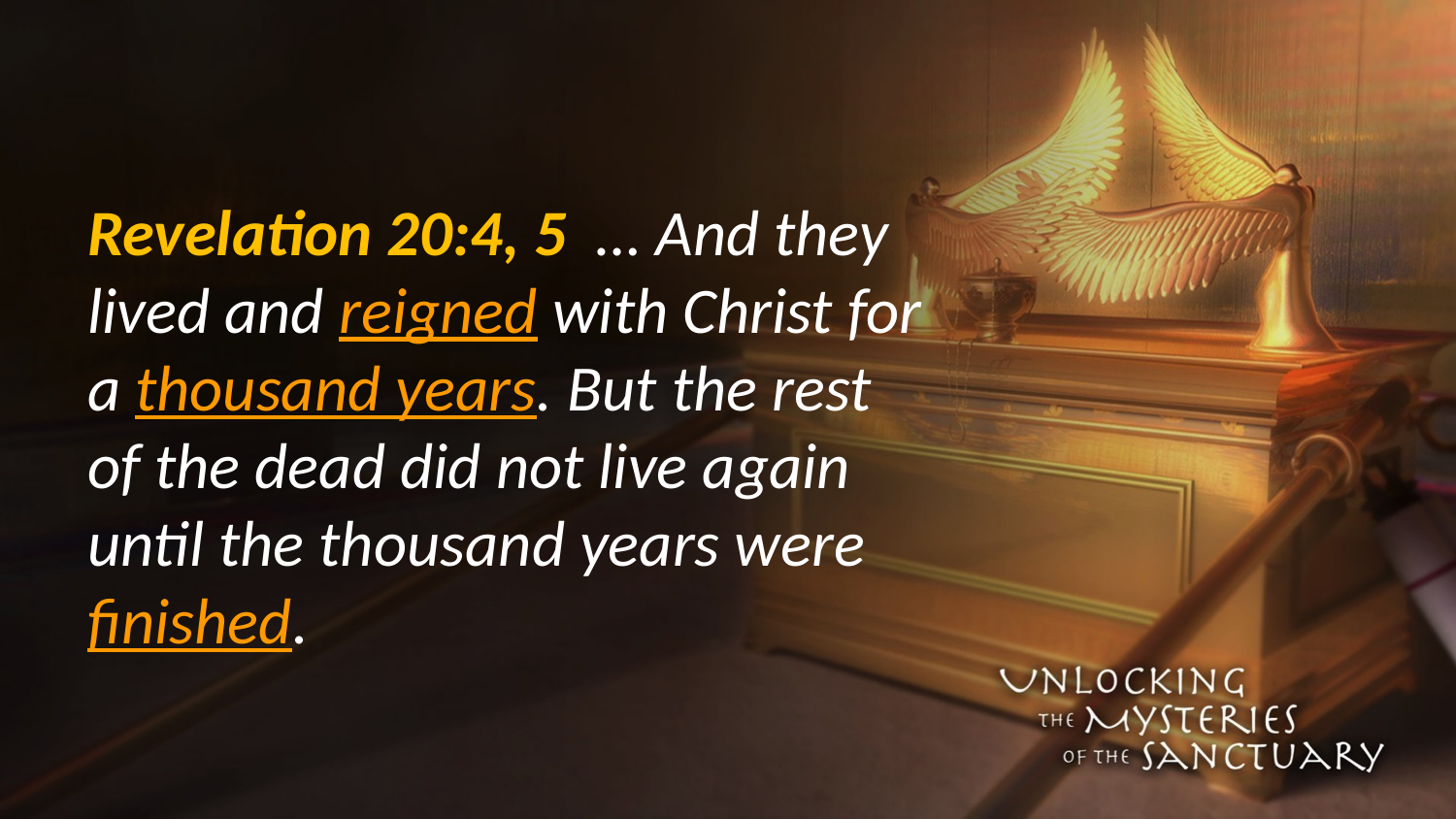

#
Revelation 20:4, 5  … And they lived and reigned with Christ for a thousand years. But the rest of the dead did not live again until the thousand years were finished.